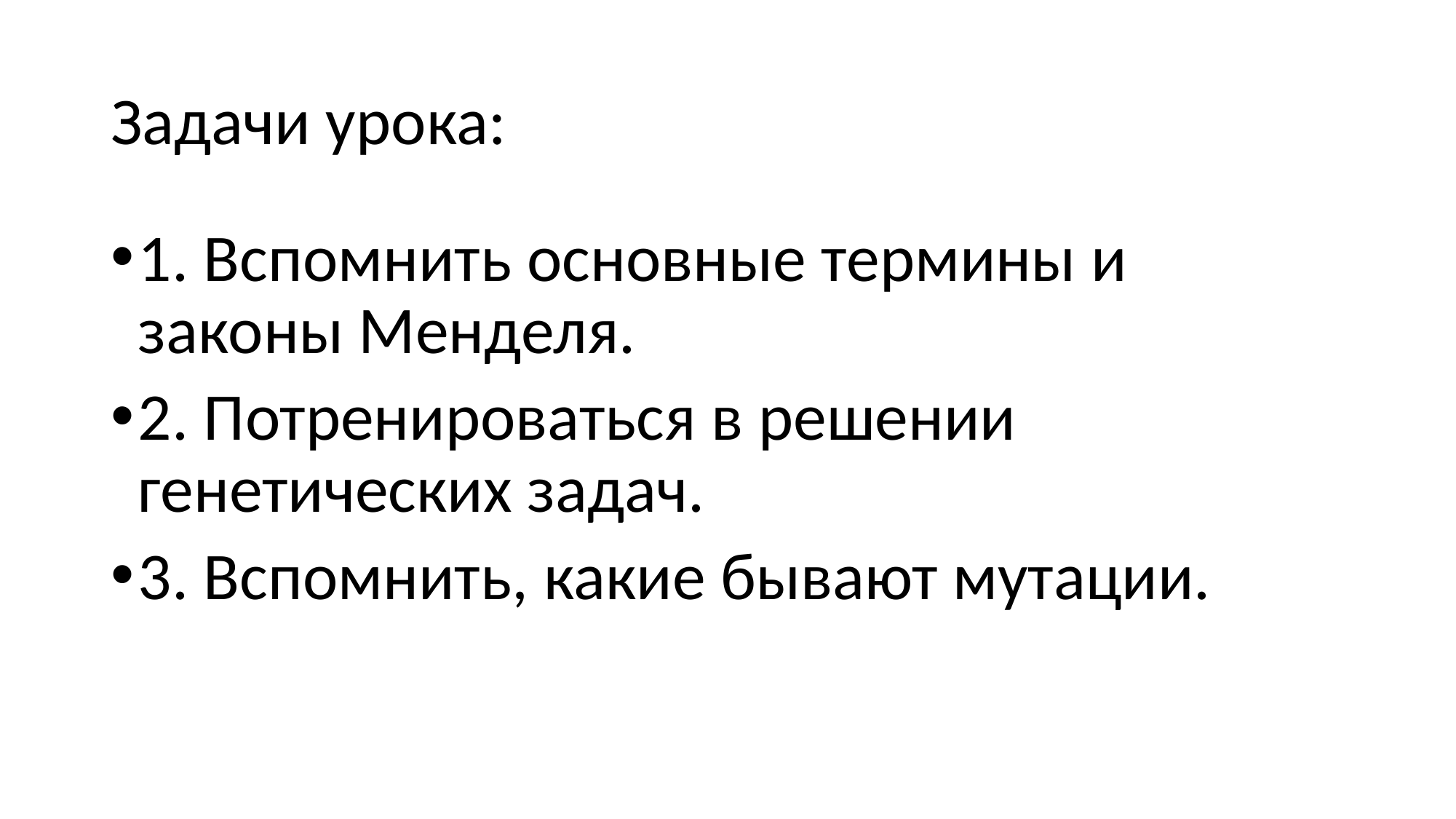

# Задачи урока:
1. Вспомнить основные термины и законы Менделя.
2. Потренироваться в решении генетических задач.
3. Вспомнить, какие бывают мутации.